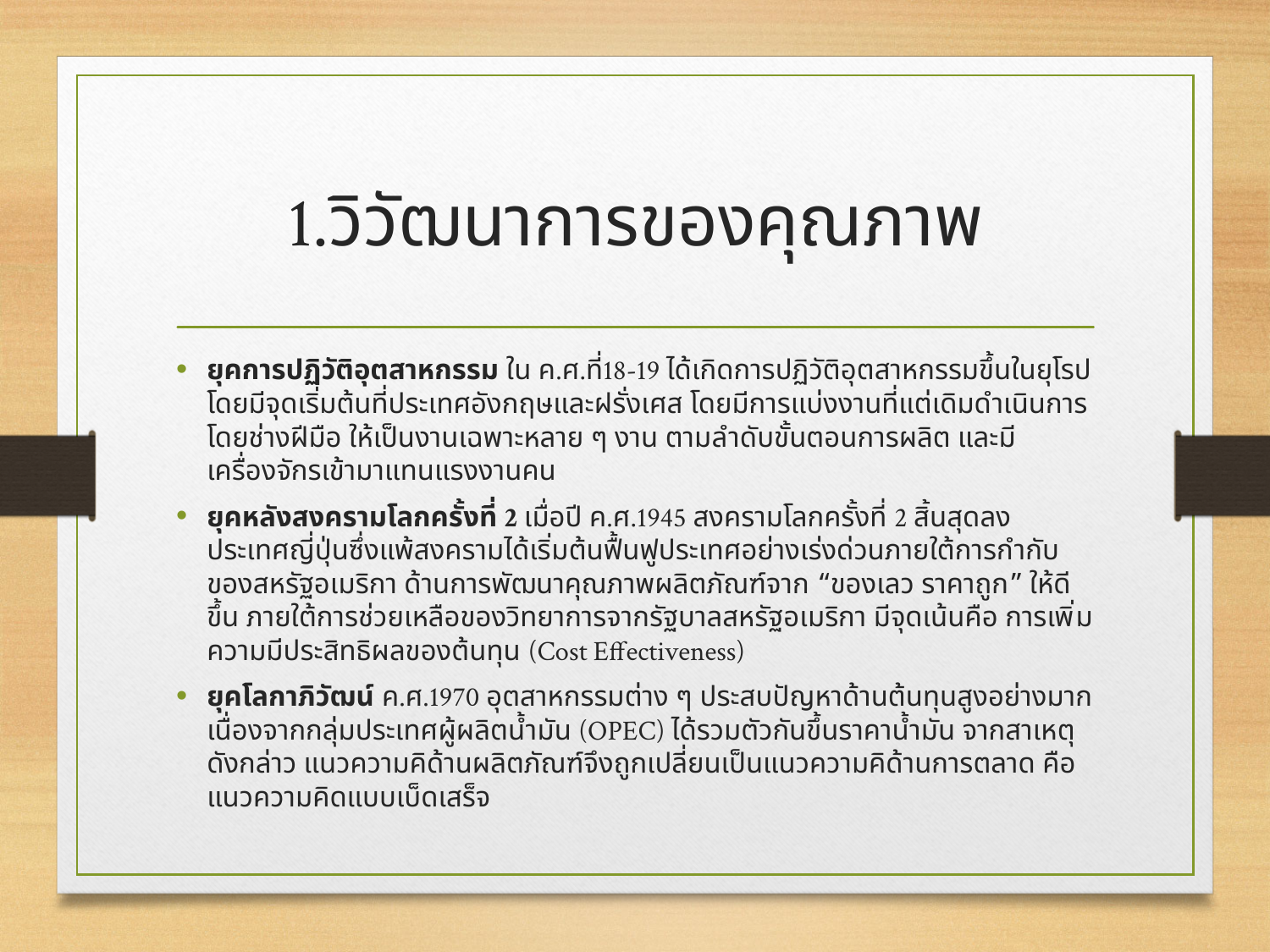

# 1.วิวัฒนาการของคุณภาพ
ยุคการปฏิวัติอุตสาหกรรม ใน ค.ศ.ที่18-19 ได้เกิดการปฏิวัติอุตสาหกรรมขึ้นในยุโรปโดยมีจุดเริ่มต้นที่ประเทศอังกฤษและฝรั่งเศส โดยมีการแบ่งงานที่แต่เดิมดำเนินการโดยช่างฝีมือ ให้เป็นงานเฉพาะหลาย ๆ งาน ตามลำดับขั้นตอนการผลิต และมีเครื่องจักรเข้ามาแทนแรงงานคน
ยุคหลังสงครามโลกครั้งที่ 2 เมื่อปี ค.ศ.1945 สงครามโลกครั้งที่ 2 สิ้นสุดลง ประเทศญี่ปุ่นซึ่งแพ้สงครามได้เริ่มต้นฟื้นฟูประเทศอย่างเร่งด่วนภายใต้การกำกับของสหรัฐอเมริกา ด้านการพัฒนาคุณภาพผลิตภัณฑ์จาก “ของเลว ราคาถูก” ให้ดีขึ้น ภายใต้การช่วยเหลือของวิทยาการจากรัฐบาลสหรัฐอเมริกา มีจุดเน้นคือ การเพิ่มความมีประสิทธิผลของต้นทุน (Cost Effectiveness)
ยุคโลกาภิวัฒน์ ค.ศ.1970 อุตสาหกรรมต่าง ๆ ประสบปัญหาด้านต้นทุนสูงอย่างมาก เนื่องจากกลุ่มประเทศผู้ผลิตน้ำมัน (OPEC) ได้รวมตัวกันขึ้นราคาน้ำมัน จากสาเหตุดังกล่าว แนวความคิด้านผลิตภัณฑ์จึงถูกเปลี่ยนเป็นแนวความคิด้านการตลาด คือ แนวความคิดแบบเบ็ดเสร็จ